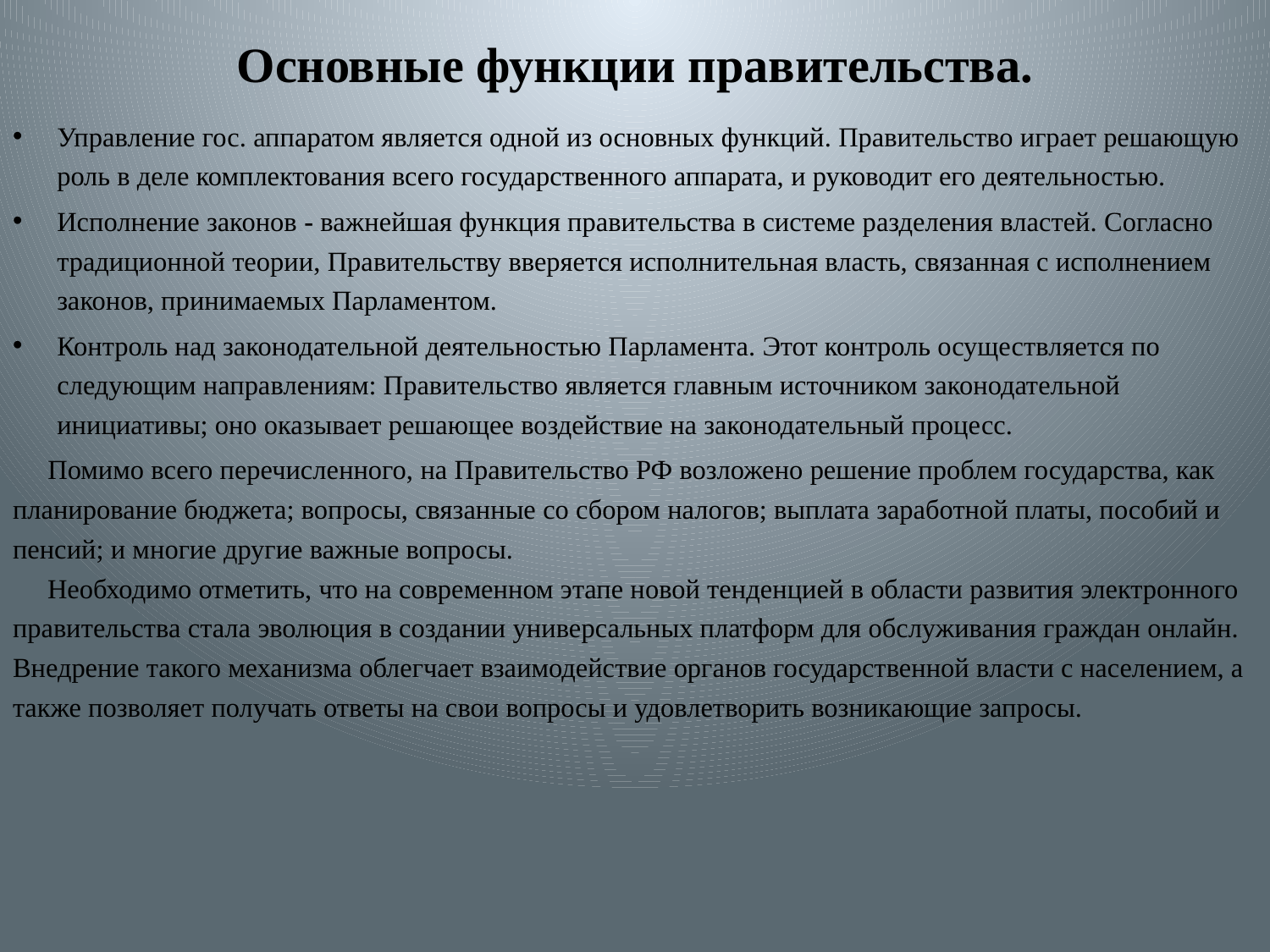

# Основные функции правительства.
Управление гос. аппаратом является одной из основных функций. Правительство играет решающую роль в деле комплектования всего государственного аппарата, и руководит его деятельностью.
Исполнение законов - важнейшая функция правительства в системе разделения властей. Согласно традиционной теории, Правительству вверяется исполнительная власть, связанная с исполнением законов, принимаемых Парламентом.
Контроль над законодательной деятельностью Парламента. Этот контроль осуществляется по следующим направлениям: Правительство является главным источником законодательной инициативы; оно оказывает решающее воздействие на законодательный процесс.
     Помимо всего перечисленного, на Правительство РФ возложено решение проблем государства, как планирование бюджета; вопросы, связанные со сбором налогов; выплата заработной платы, пособий и пенсий; и многие другие важные вопросы.
     Необходимо отметить, что на современном этапе новой тенденцией в области развития электронного правительства стала эволюция в создании универсальных платформ для обслуживания граждан онлайн. Внедрение такого механизма облегчает взаимодействие органов государственной власти с населением, а также позволяет получать ответы на свои вопросы и удовлетворить возникающие запросы.